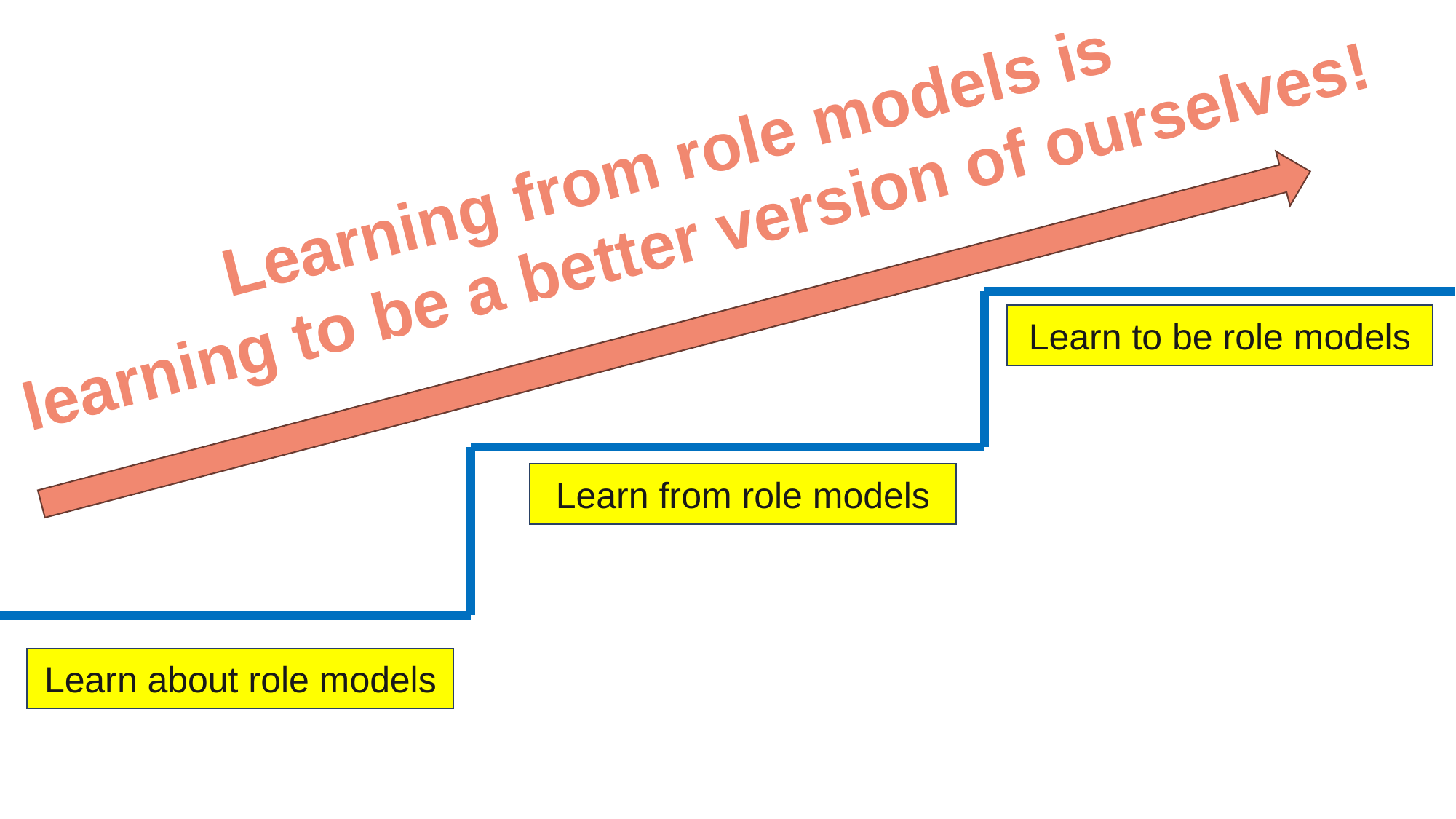

Learning from role models is
learning to be a better version of ourselves!
Learn to be role models

Learn from role models
Learn about role models